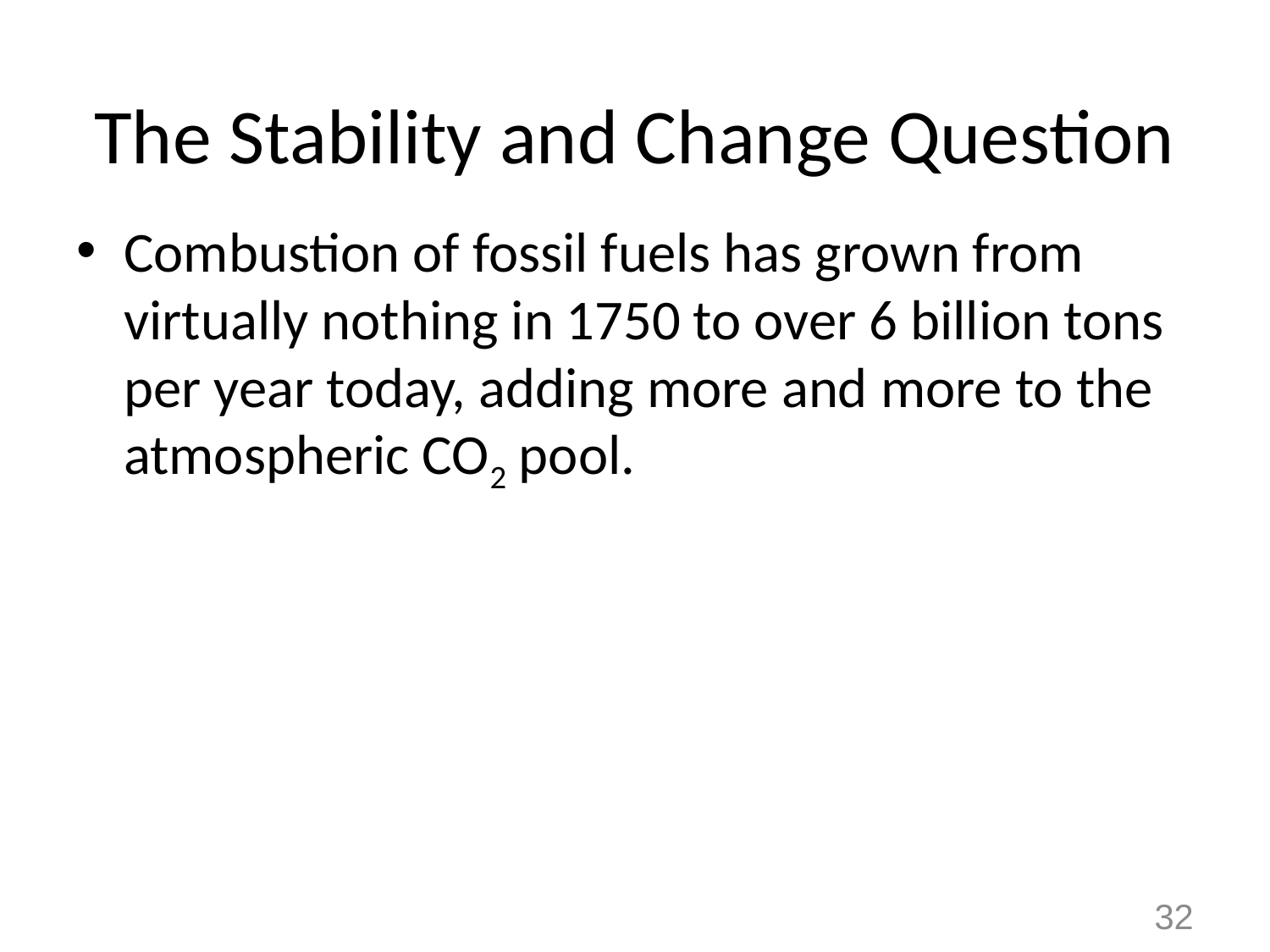

# The Stability and Change Question
Combustion of fossil fuels has grown from virtually nothing in 1750 to over 6 billion tons per year today, adding more and more to the atmospheric CO2 pool.
32